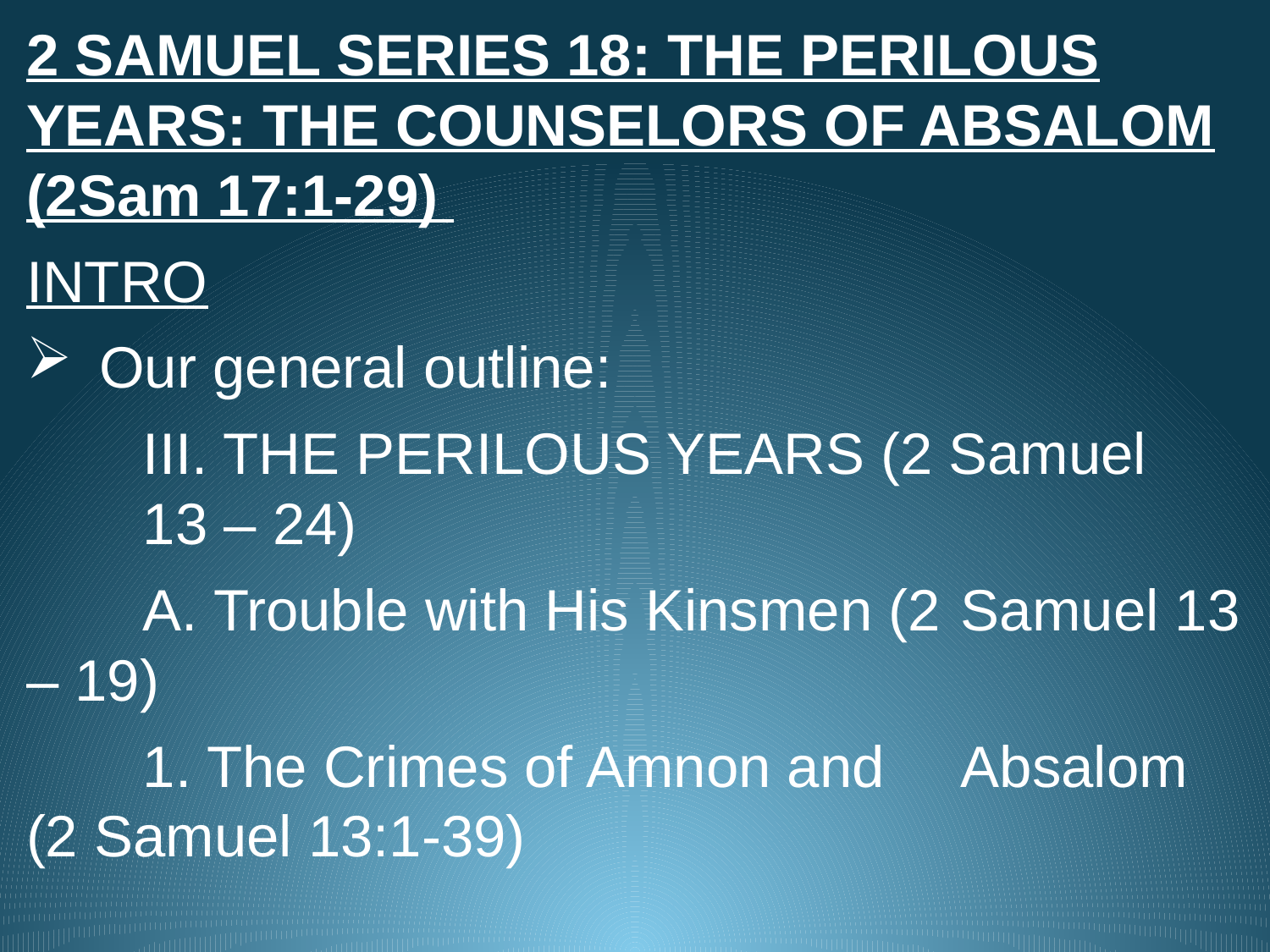

2 SAMUEL SERIES 18: THE PERILOUS YEARS: THE COUNSELORS OF ABSALOM (2Sam 17:1-29)
INTRO
Our general outline:
	III. THE PERILOUS YEARS (2 Samuel 							13 – 24)
							A. Trouble with His Kinsmen (2 										Samuel 13 – 19)
									1. The Crimes of Amnon and 											Absalom (2 Samuel 13:1-39)